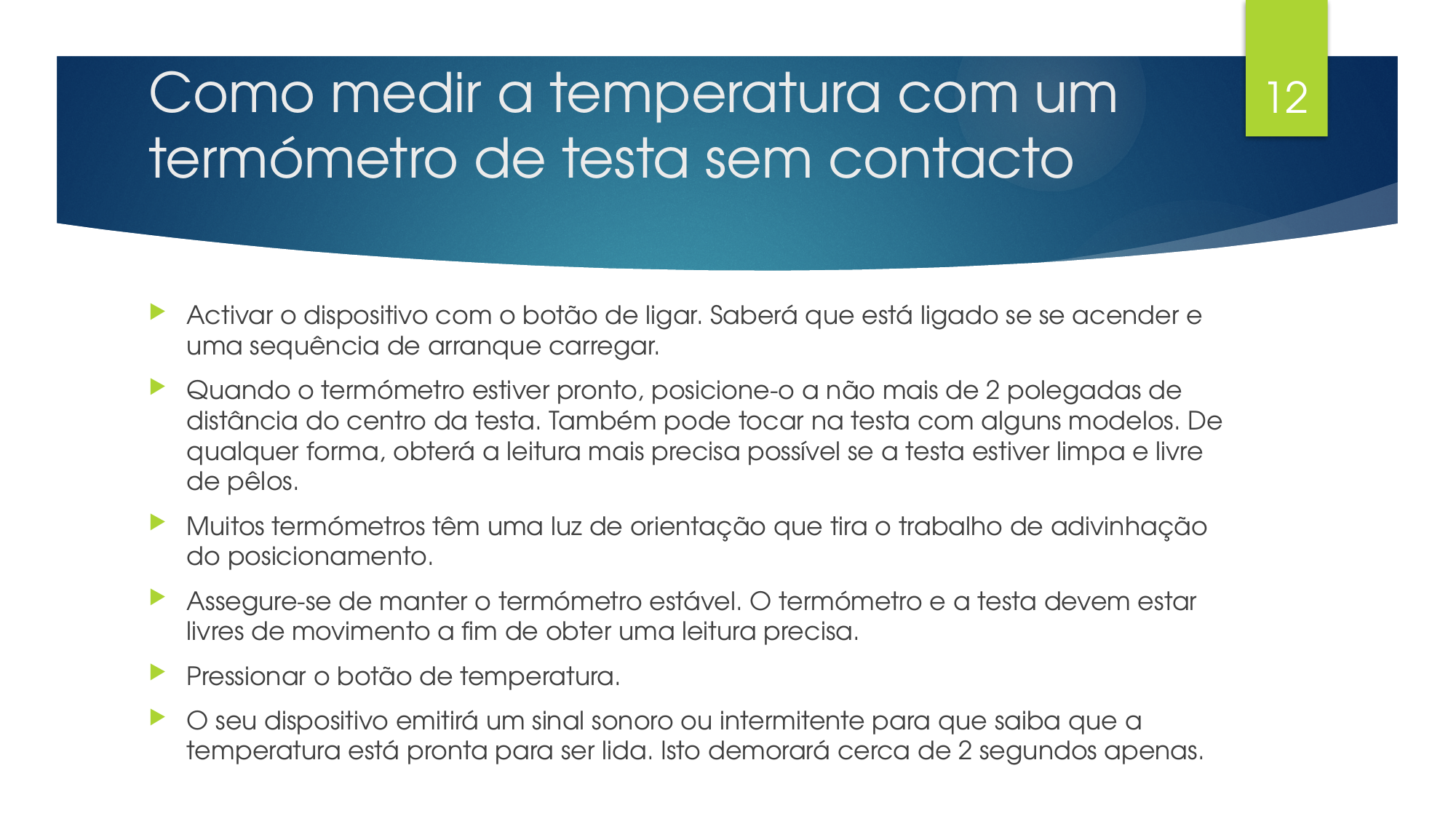

12
# Como medir a temperatura com um termómetro de testa sem contacto
Activar o dispositivo com o botão de ligar. Saberá que está ligado se se acender e uma sequência de arranque carregar.
Quando o termómetro estiver pronto, posicione-o a não mais de 2 polegadas de distância do centro da testa. Também pode tocar na testa com alguns modelos. De qualquer forma, obterá a leitura mais precisa possível se a testa estiver limpa e livre de pêlos.
Muitos termómetros têm uma luz de orientação que tira o trabalho de adivinhação do posicionamento.
Assegure-se de manter o termómetro estável. O termómetro e a testa devem estar livres de movimento a fim de obter uma leitura precisa.
Pressionar o botão de temperatura.
O seu dispositivo emitirá um sinal sonoro ou intermitente para que saiba que a temperatura está pronta para ser lida. Isto demorará cerca de 2 segundos apenas.